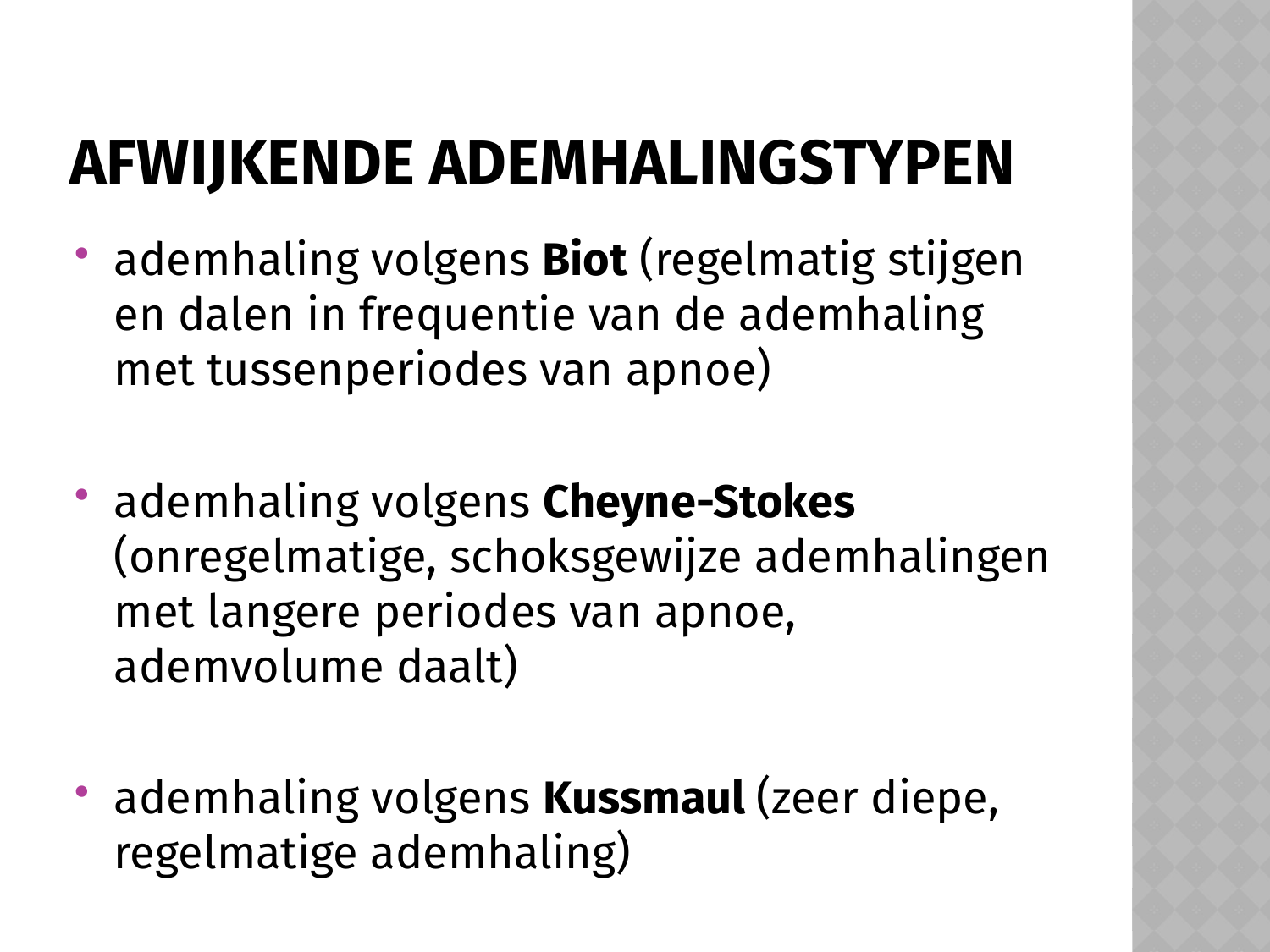

# afwijkende ademhalingstypen
ademhaling volgens Biot (regelmatig stijgen en dalen in frequentie van de ademhaling met tussenperiodes van apnoe)

ademhaling volgens Cheyne-Stokes (onregelmatige, schoksgewijze ademhalingen met langere periodes van apnoe, ademvolume daalt)

ademhaling volgens Kussmaul (zeer diepe, regelmatige ademhaling)